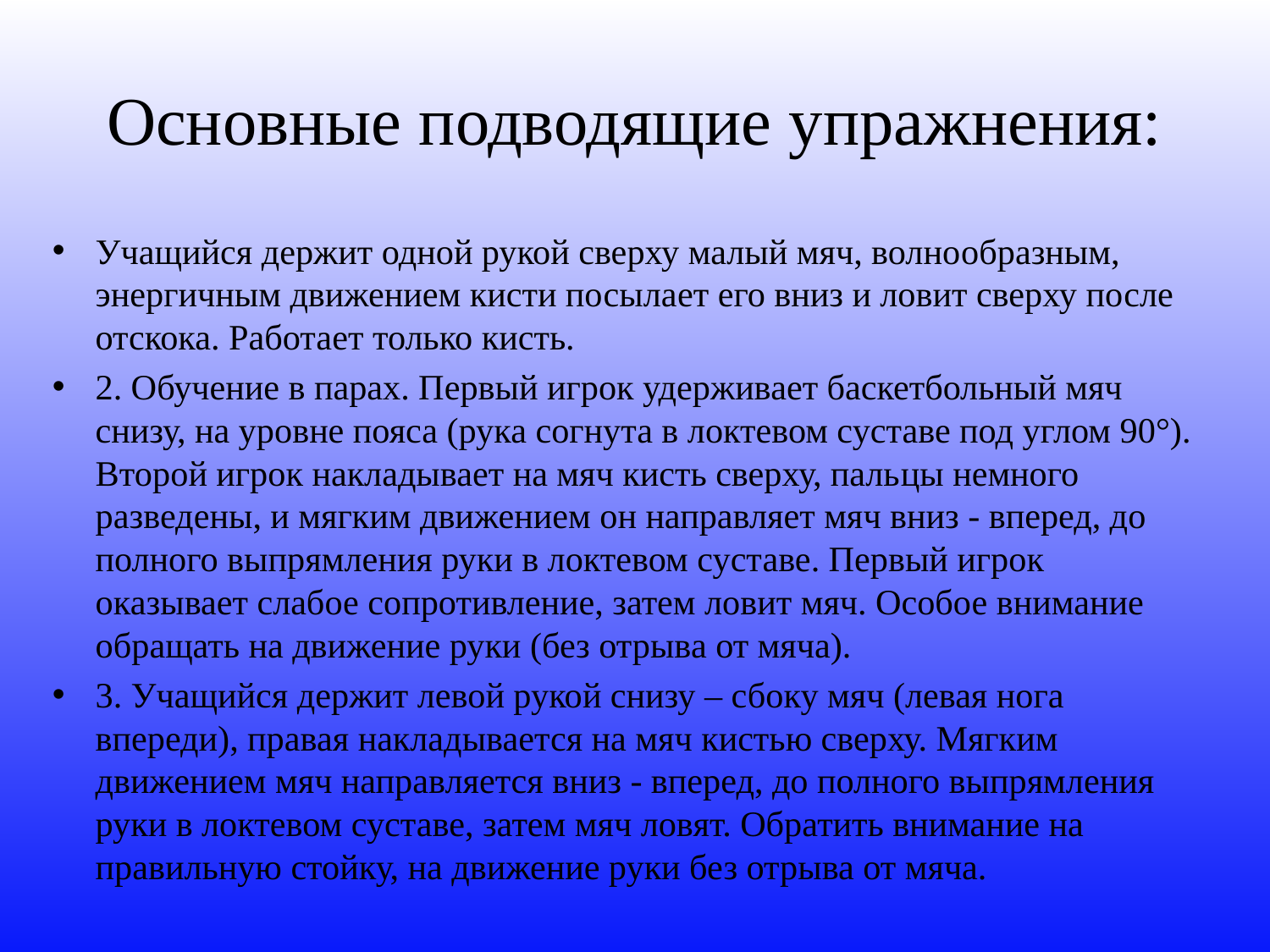

# Основные подводящие упражнения:
Учащий­ся держит одной рукой сверху малый мяч, волно­образным, энергичным движением кисти посыла­ет его вниз и ловит сверху после отскока. Работа­ет только кисть.
2. Обучение в парах. Первый игрок удерживает баскетбольный мяч снизу, на уровне пояса (рука согнута в локтевом суставе под углом 90°). Второй игрок накладывает на мяч кисть сверху, паль­цы немного разведены, и мягким движением он направляет мяч вниз - вперед, до полного выпрямления руки в локтевом суставе. Первый игрок оказывает слабое сопротивление, затем ловит мяч. Особое внимание обращать на движение руки (без отрыва от мяча).
3. Учащийся держит левой рукой снизу – сбоку мяч (левая нога впереди), правая накладывается на мяч кистью сверху. Мягким движением мяч направляется вниз - вперед, до полного выпрямления руки в локтевом суставе, затем мяч ловят. Обратить внимание на правильную стойку, на движение руки без отрыва от мяча.